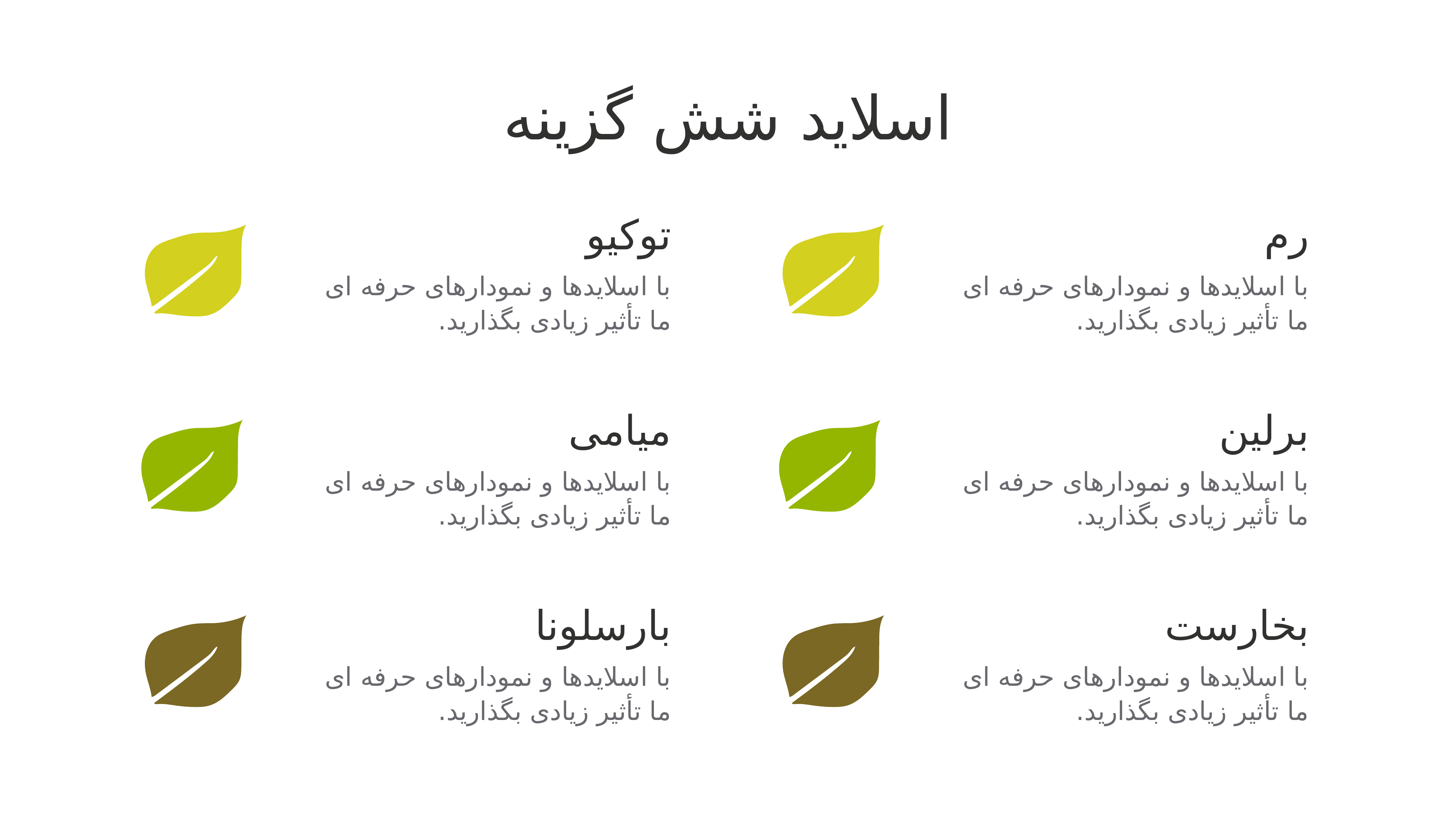

اسلاید شش گزینه
توکیو
رم

با اسلایدها و نمودارهای حرفه ای ما تأثیر زیادی بگذارید.
با اسلایدها و نمودارهای حرفه ای ما تأثیر زیادی بگذارید.
میامی
برلین

با اسلایدها و نمودارهای حرفه ای ما تأثیر زیادی بگذارید.
با اسلایدها و نمودارهای حرفه ای ما تأثیر زیادی بگذارید.
بارسلونا
بخارست

با اسلایدها و نمودارهای حرفه ای ما تأثیر زیادی بگذارید.
با اسلایدها و نمودارهای حرفه ای ما تأثیر زیادی بگذارید.